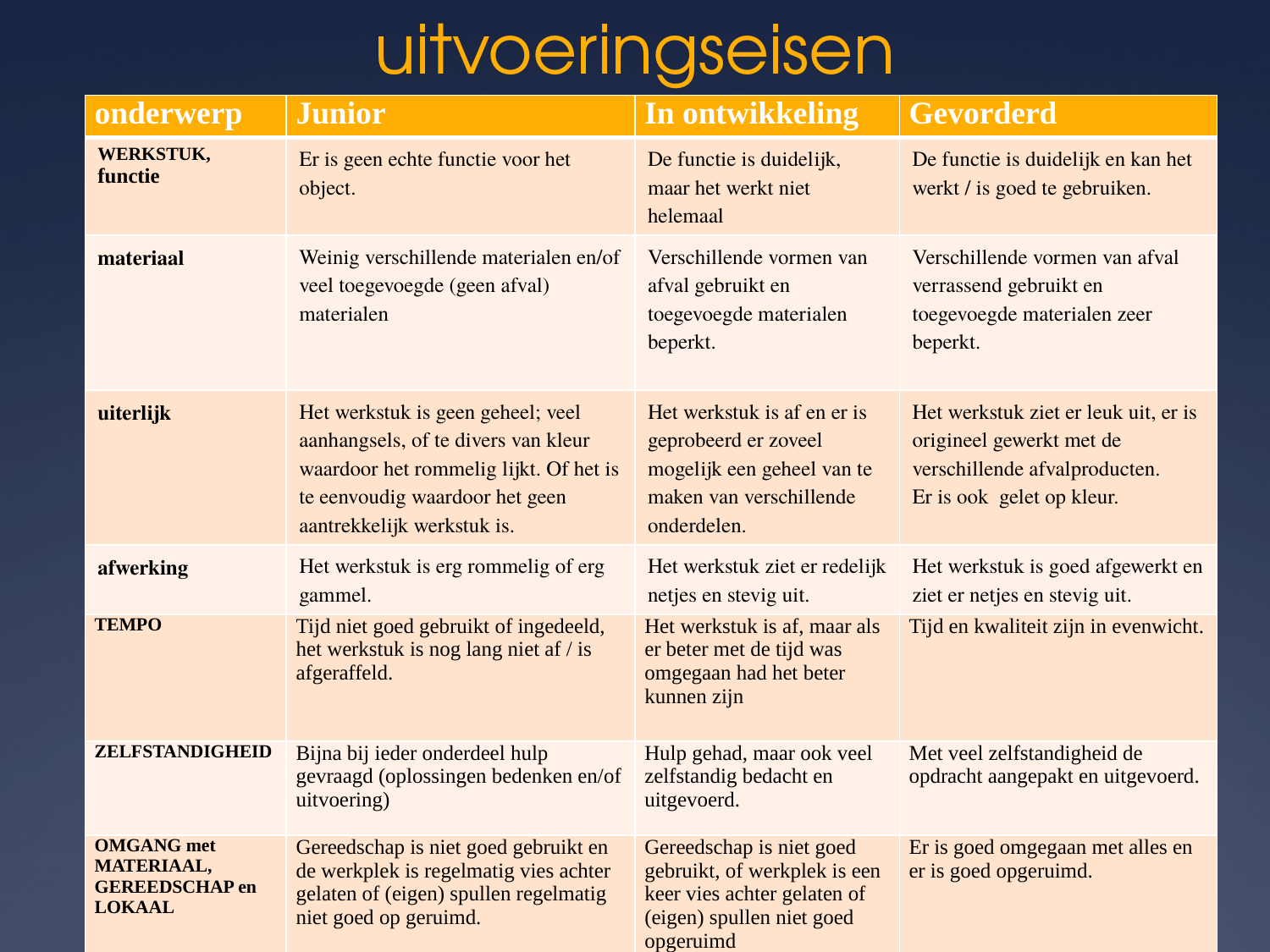

# uitvoeringseisen
| onderwerp | Junior | In ontwikkeling | Gevorderd |
| --- | --- | --- | --- |
| WERKSTUK, functie | Er is geen echte functie voor het object. | De functie is duidelijk, maar het werkt niet helemaal | De functie is duidelijk en kan het werkt / is goed te gebruiken. |
| materiaal | Weinig verschillende materialen en/of veel toegevoegde (geen afval) materialen | Verschillende vormen van afval gebruikt en toegevoegde materialen beperkt. | Verschillende vormen van afval verrassend gebruikt en toegevoegde materialen zeer beperkt. |
| uiterlijk | Het werkstuk is geen geheel; veel aanhangsels, of te divers van kleur waardoor het rommelig lijkt. Of het is te eenvoudig waardoor het geen aantrekkelijk werkstuk is. | Het werkstuk is af en er is geprobeerd er zoveel mogelijk een geheel van te maken van verschillende onderdelen. | Het werkstuk ziet er leuk uit, er is origineel gewerkt met de verschillende afvalproducten. Er is ook gelet op kleur. |
| afwerking | Het werkstuk is erg rommelig of erg gammel. | Het werkstuk ziet er redelijk netjes en stevig uit. | Het werkstuk is goed afgewerkt en ziet er netjes en stevig uit. |
| TEMPO | Tijd niet goed gebruikt of ingedeeld, het werkstuk is nog lang niet af / is afgeraffeld. | Het werkstuk is af, maar als er beter met de tijd was omgegaan had het beter kunnen zijn | Tijd en kwaliteit zijn in evenwicht. |
| ZELFSTANDIGHEID | Bijna bij ieder onderdeel hulp gevraagd (oplossingen bedenken en/of uitvoering) | Hulp gehad, maar ook veel zelfstandig bedacht en uitgevoerd. | Met veel zelfstandigheid de opdracht aangepakt en uitgevoerd. |
| OMGANG met MATERIAAL, GEREEDSCHAP en LOKAAL | Gereedschap is niet goed gebruikt en de werkplek is regelmatig vies achter gelaten of (eigen) spullen regelmatig niet goed op geruimd. | Gereedschap is niet goed gebruikt, of werkplek is een keer vies achter gelaten of (eigen) spullen niet goed opgeruimd | Er is goed omgegaan met alles en er is goed opgeruimd. |